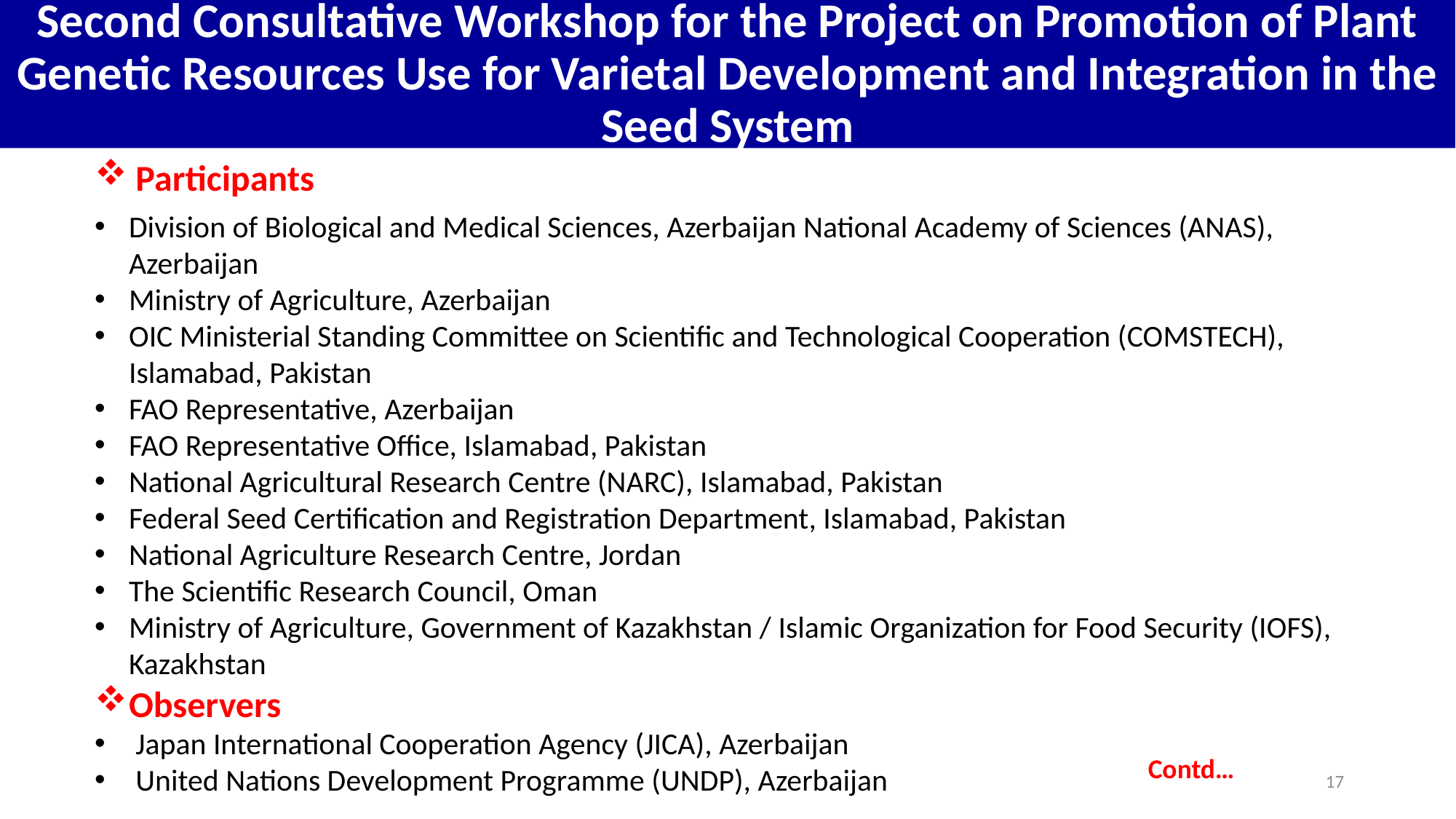

# Second Consultative Workshop for the Project on Promotion of Plant Genetic Resources Use for Varietal Development and Integration in the Seed System
Participants
Division of Biological and Medical Sciences, Azerbaijan National Academy of Sciences (ANAS), Azerbaijan
Ministry of Agriculture, Azerbaijan
OIC Ministerial Standing Committee on Scientific and Technological Cooperation (COMSTECH), Islamabad, Pakistan
FAO Representative, Azerbaijan
FAO Representative Office, Islamabad, Pakistan
National Agricultural Research Centre (NARC), Islamabad, Pakistan
Federal Seed Certification and Registration Department, Islamabad, Pakistan
National Agriculture Research Centre, Jordan
The Scientific Research Council, Oman
Ministry of Agriculture, Government of Kazakhstan / Islamic Organization for Food Security (IOFS), Kazakhstan
Observers
Japan International Cooperation Agency (JICA), Azerbaijan
United Nations Development Programme (UNDP), Azerbaijan
Contd…
17